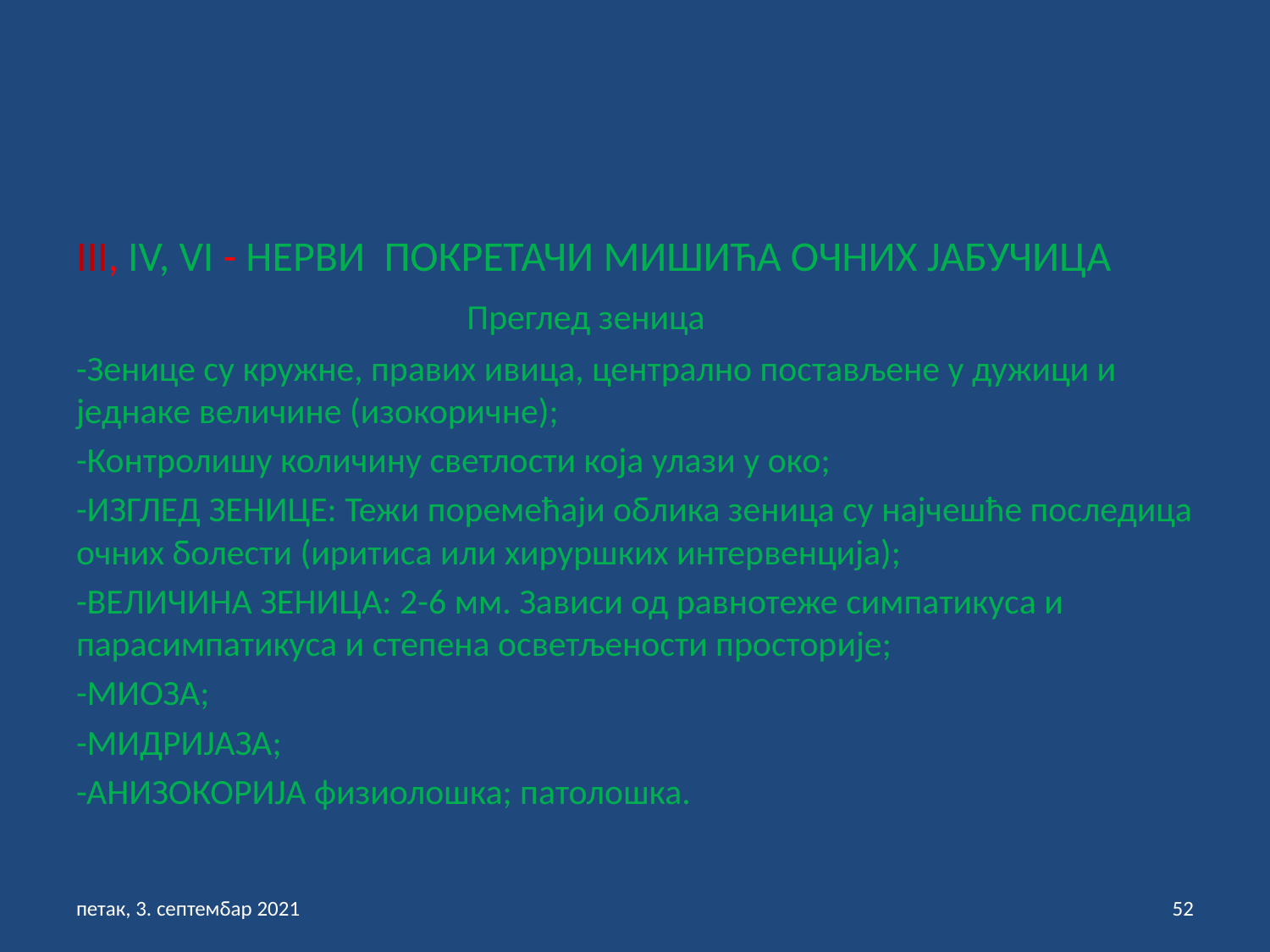

III, IV, VI - НЕРВИ  ПОКРЕТАЧИ МИШИЋА ОЧНИХ ЈАБУЧИЦА
                                         Преглед зеница
-Зенице су кружне, правих ивица, централно постављене у дужици и једнаке величине (изокоричне);
-Контролишу количину светлости која улази у око;
-ИЗГЛЕД ЗЕНИЦЕ: Тежи поремећаји облика зеница су најчешће последица очних болести (иритиса или хируршких интервенција);
-ВЕЛИЧИНА ЗЕНИЦА: 2-6 мм. Зависи од равнотеже симпатикуса и парасимпатикуса и степена осветљености просторије;
-МИОЗА;
-МИДРИЈАЗА;
-АНИЗОКОРИЈА физиолошка; патолошка.

петак, 3. септембар 2021
52